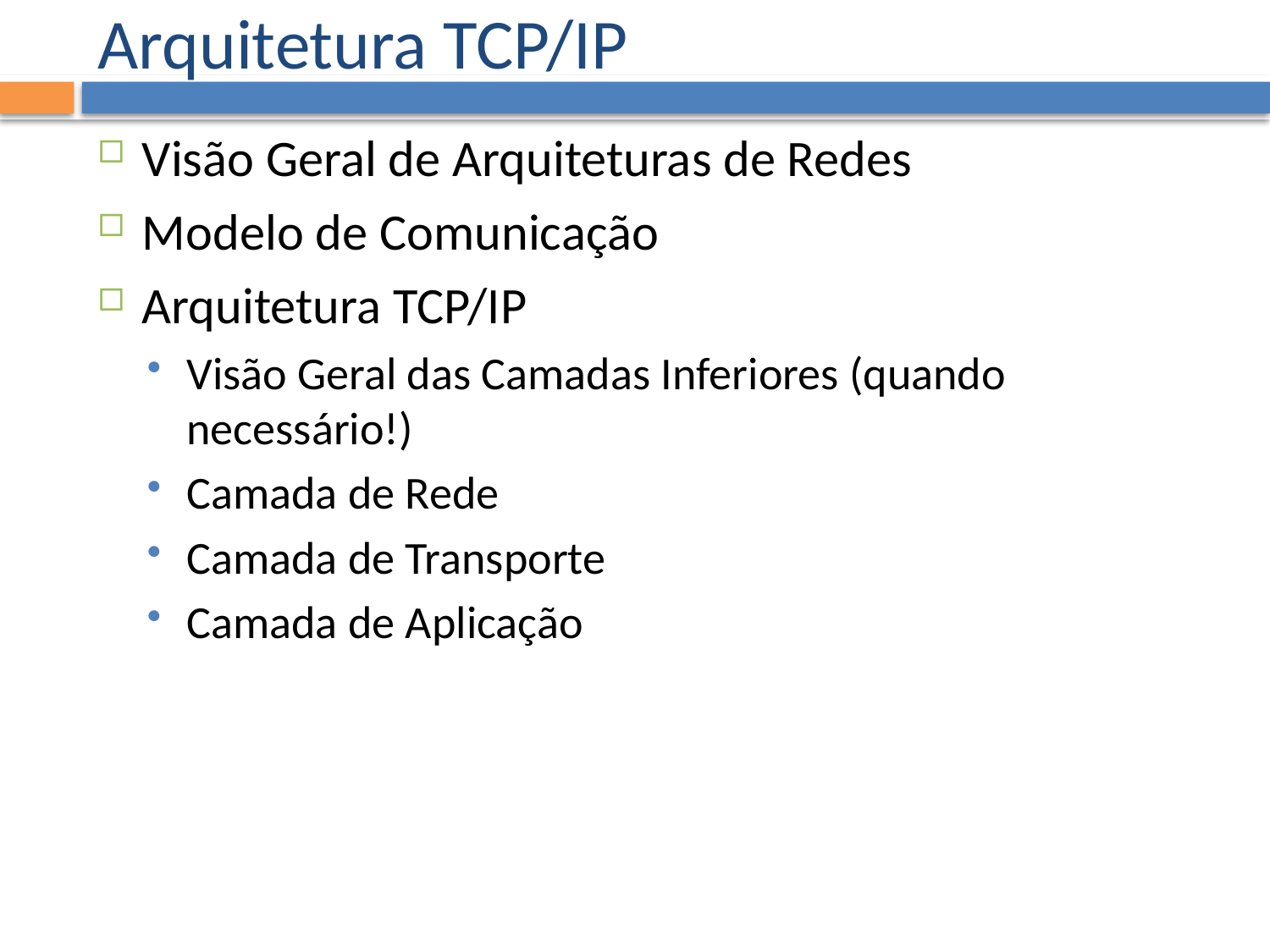

# Arquitetura TCP/IP
Visão Geral de Arquiteturas de Redes
Modelo de Comunicação
Arquitetura TCP/IP
Visão Geral das Camadas Inferiores (quando necessário!)
Camada de Rede
Camada de Transporte
Camada de Aplicação